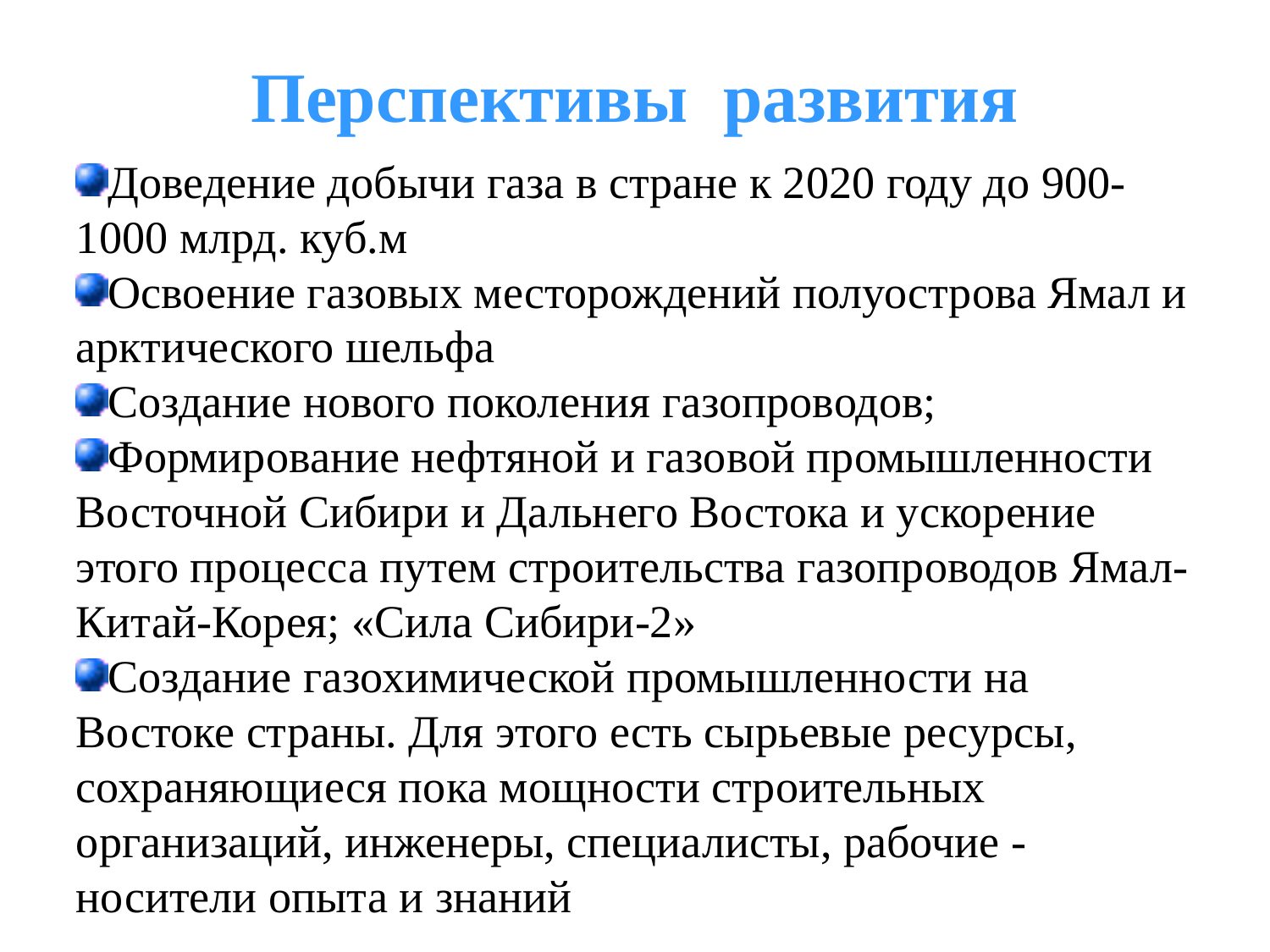

Перспективы  развития
Доведение добычи газа в стране к 2020 году до 900-1000 млрд. куб.м
Освоение газовых месторождений полуострова Ямал и арктического шельфа
Создание нового поколения газопроводов;
Формирование нефтяной и газовой промышленности  Восточной Сибири и Дальнего Востока и ускорение этого процесса путем строительства газопроводов Ямал-Китай-Корея; «Сила Сибири-2»
Создание газохимической промышленности на Востоке страны. Для этого есть сырьевые ресурсы, сохраняющиеся пока мощности строительных организаций, инженеры, специалисты, рабочие - носители опыта и знаний